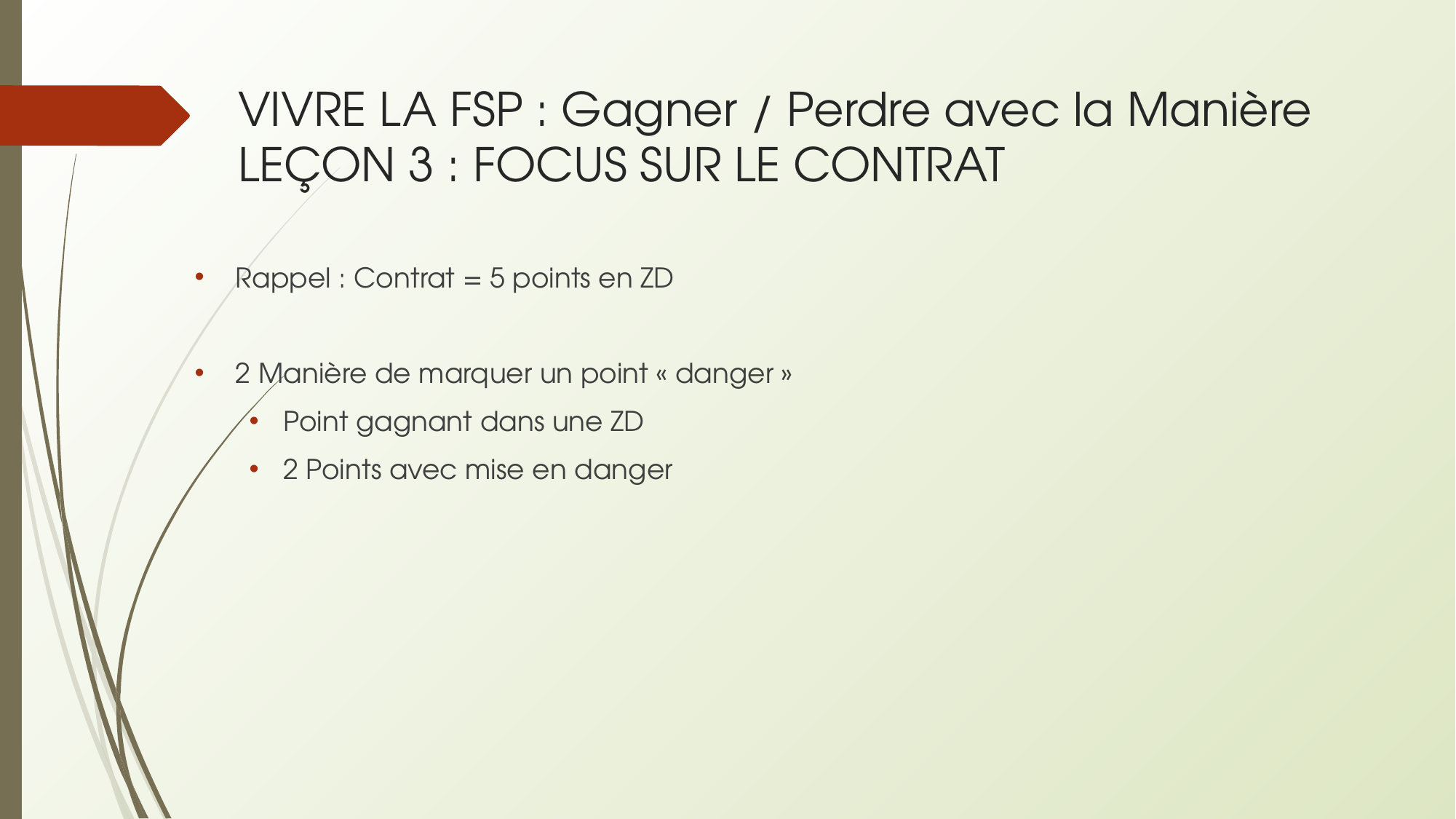

# VIVRE LA FSP : Gagner / Perdre avec la Manière LEÇON 3 : FOCUS SUR LE CONTRAT
Rappel : Contrat = 5 points en ZD

2 Manière de marquer un point « danger »
Point gagnant dans une ZD
2 Points avec mise en danger